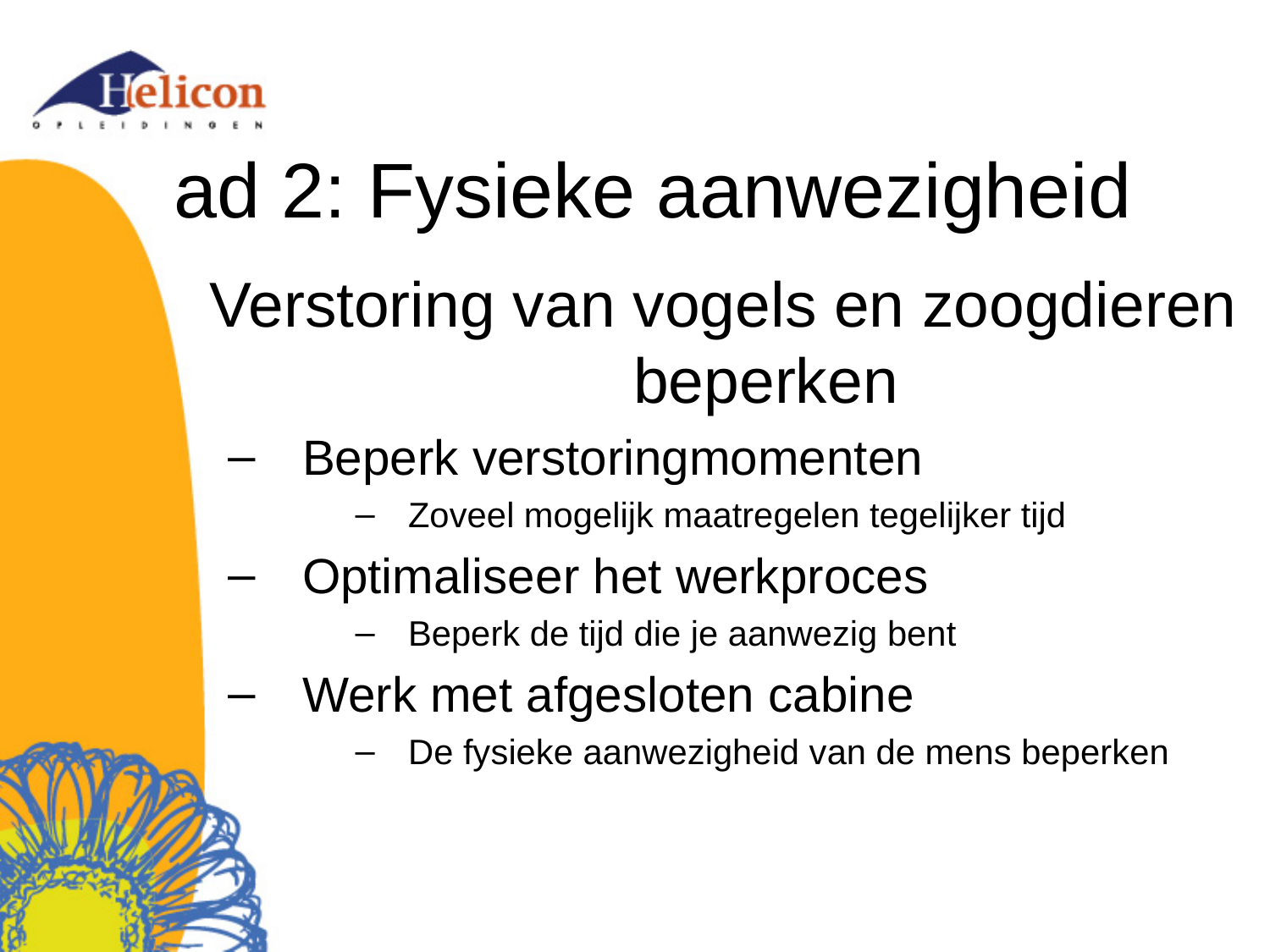

# ad 2: Fysieke aanwezigheid
Verstoring van vogels en zoogdieren beperken
Beperk verstoringmomenten
Zoveel mogelijk maatregelen tegelijker tijd
Optimaliseer het werkproces
Beperk de tijd die je aanwezig bent
Werk met afgesloten cabine
De fysieke aanwezigheid van de mens beperken